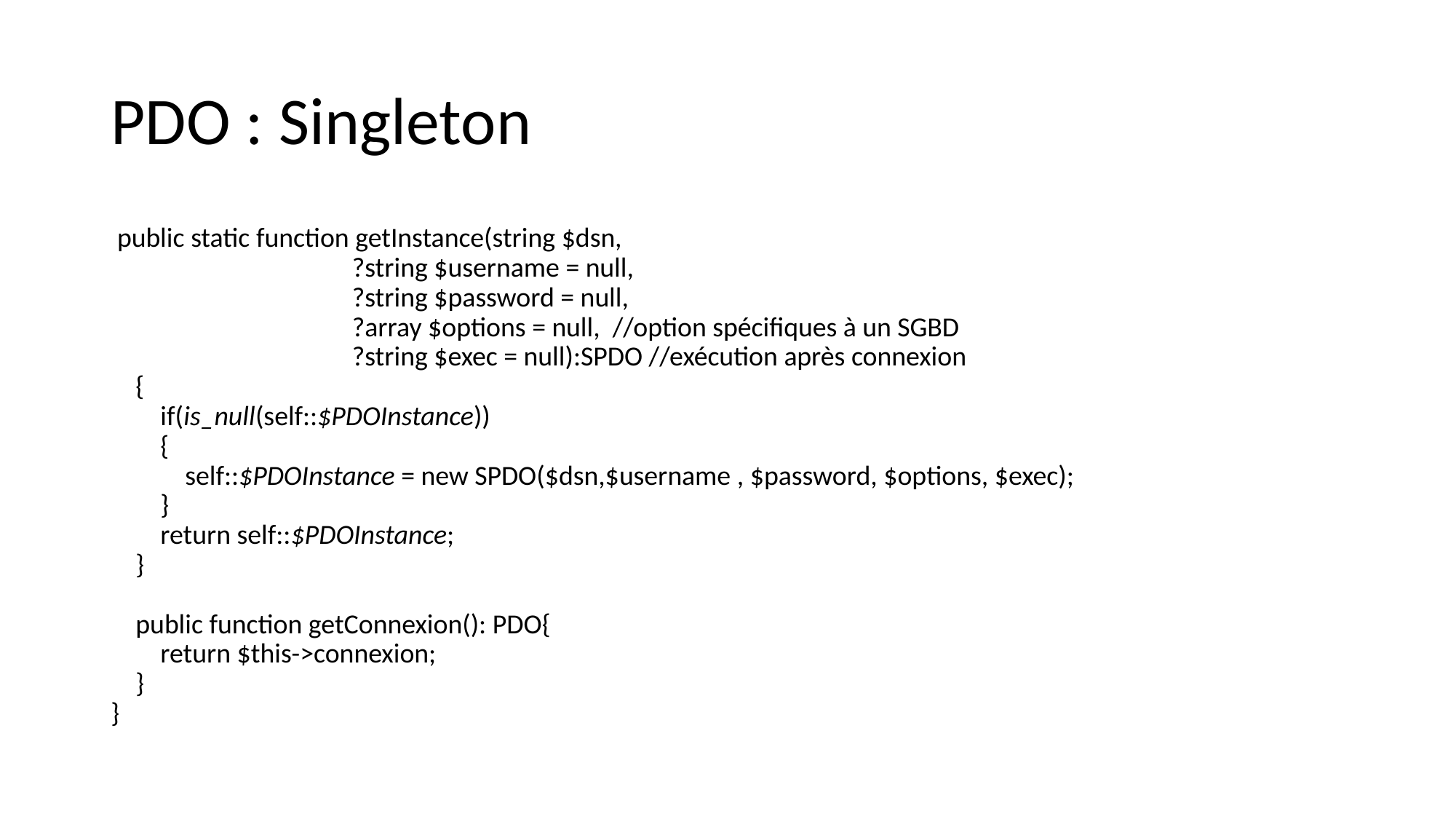

# PDO : Singleton
 public static function getInstance(string $dsn,
                                       ?string $username = null,
                                       ?string $password = null,
                                       ?array $options = null,  //option spécifiques à un SGBD
                                       ?string $exec = null):SPDO //exécution après connexion
    {
        if(is_null(self::$PDOInstance))
        {
            self::$PDOInstance = new SPDO($dsn,$username , $password, $options, $exec);
        }
        return self::$PDOInstance;
    }
    public function getConnexion(): PDO{
        return $this->connexion;
    }
}